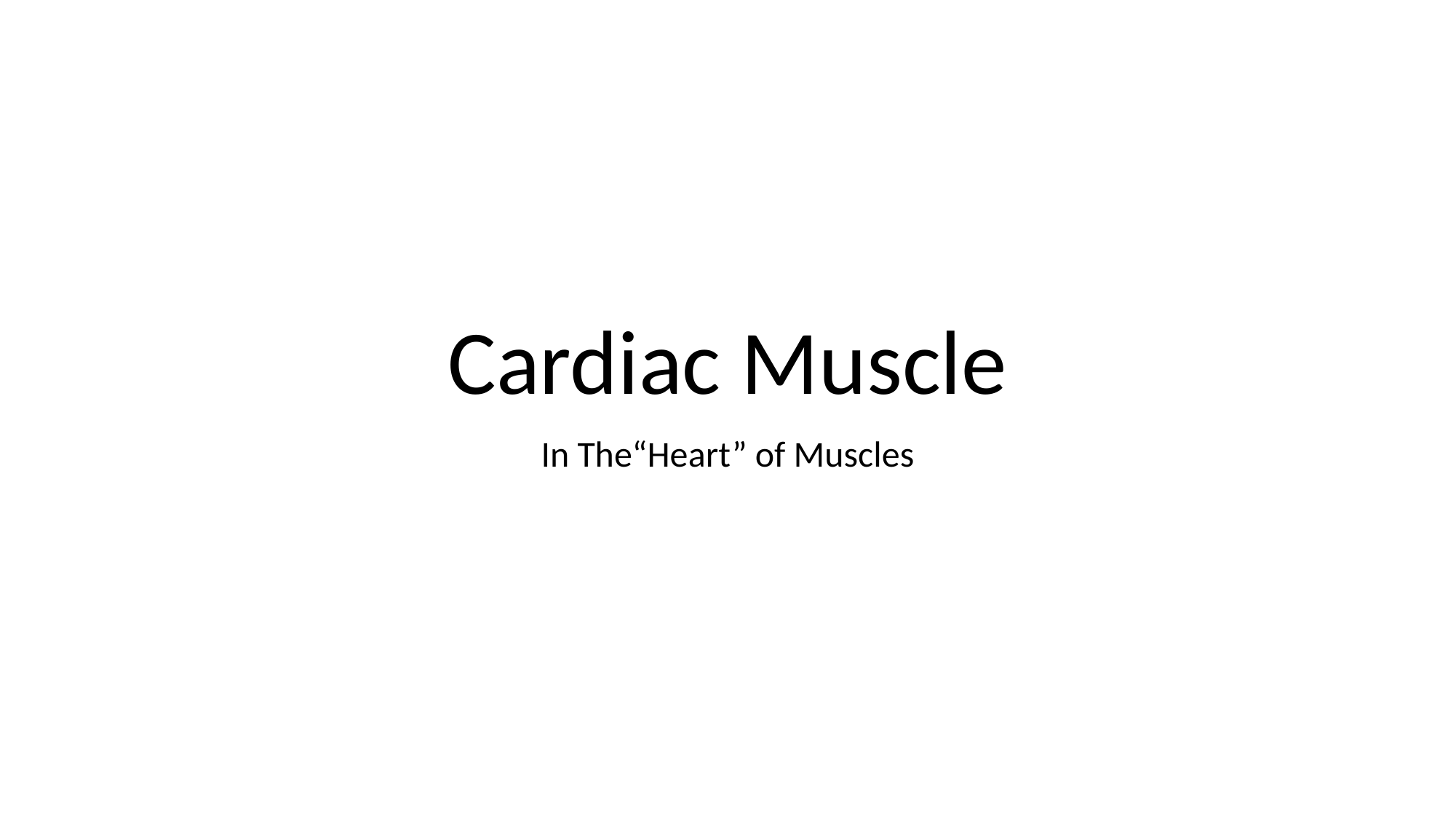

# Cardiac Muscle
In The“Heart” of Muscles